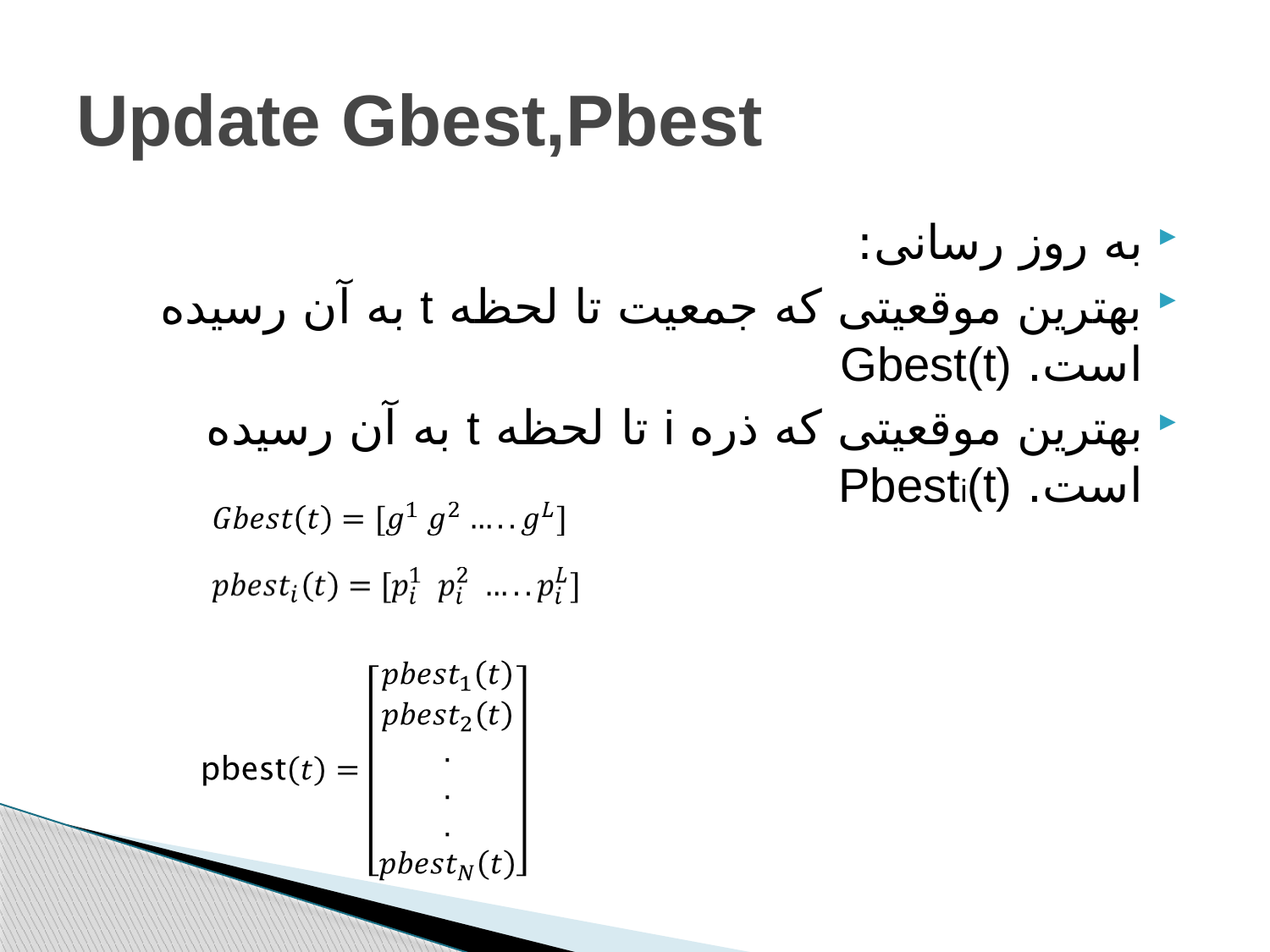

# Update Gbest,Pbest
به روز رسانی:
بهترين موقعيتی که جمعيت تا لحظه t به آن رسیده است. Gbest(t)
بهترين موقعيتی که ذره i تا لحظه t به آن رسيده است. Pbesti(t)